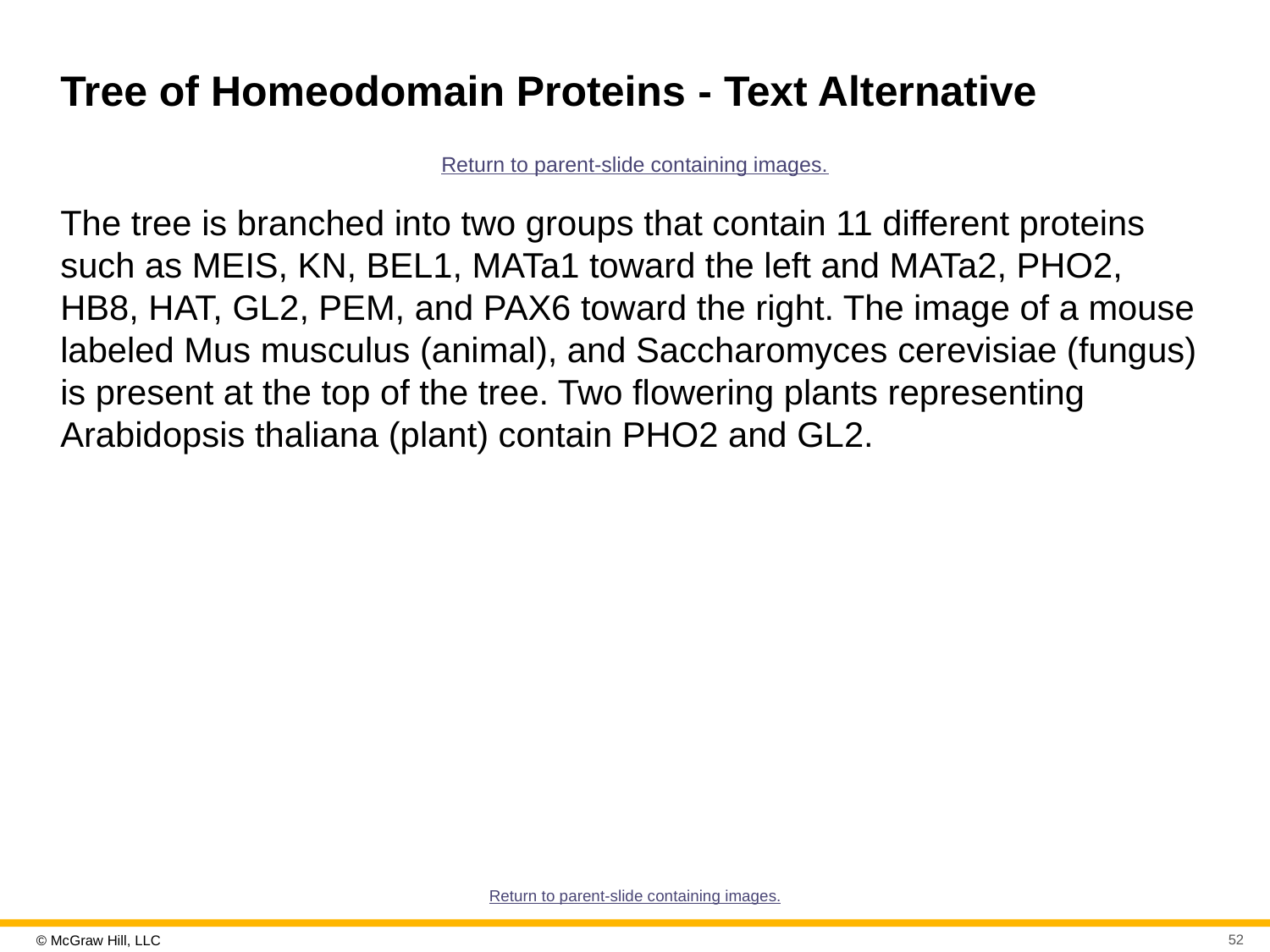

# Tree of Homeodomain Proteins - Text Alternative
Return to parent-slide containing images.
The tree is branched into two groups that contain 11 different proteins such as MEIS, KN, BEL1, MATa1 toward the left and MATa2, PHO2, HB8, HAT, GL2, PEM, and PAX6 toward the right. The image of a mouse labeled Mus musculus (animal), and Saccharomyces cerevisiae (fungus) is present at the top of the tree. Two flowering plants representing Arabidopsis thaliana (plant) contain PHO2 and GL2.
Return to parent-slide containing images.
52